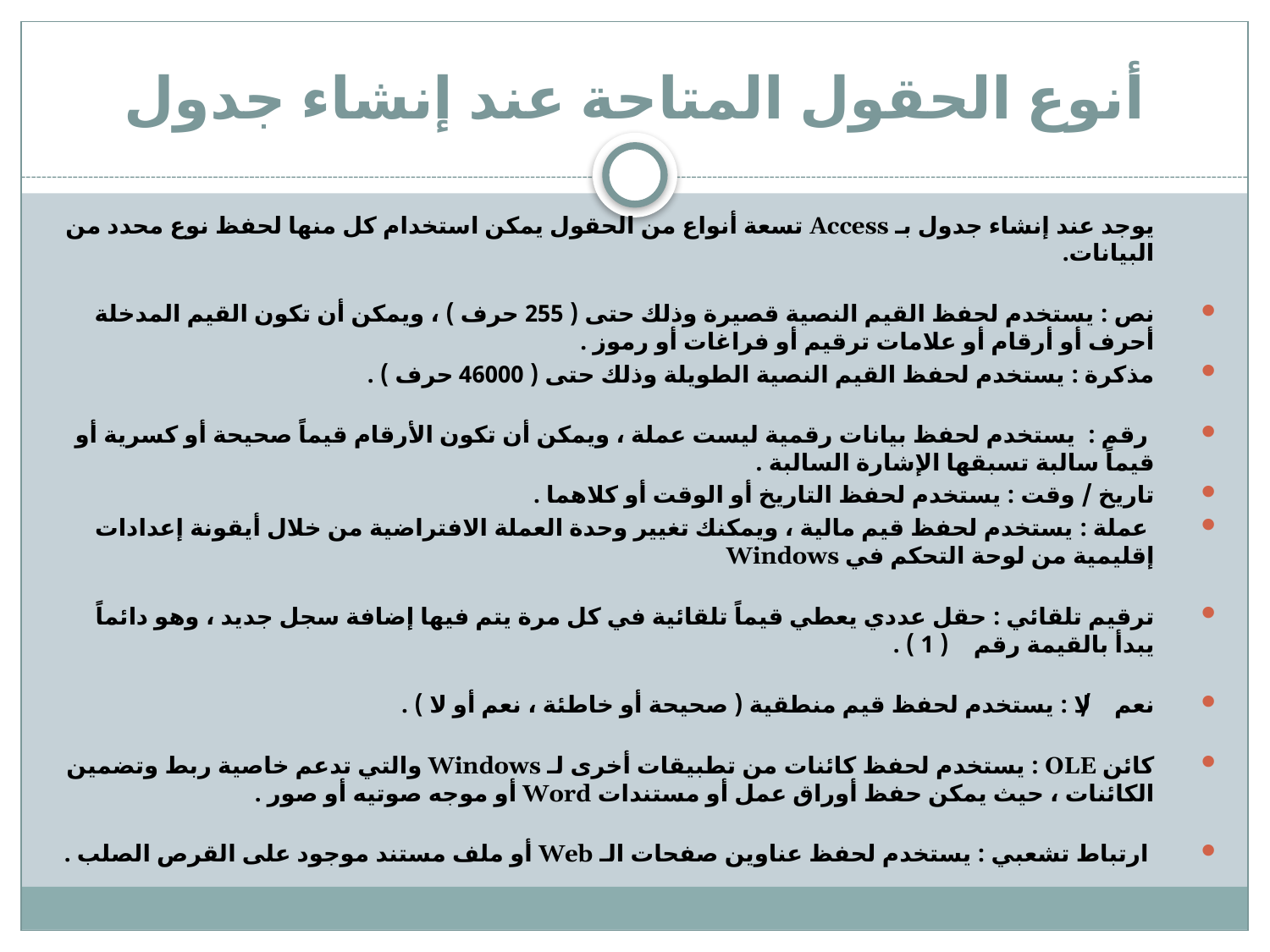

# أنوع الحقول المتاحة عند إنشاء جدول
يوجد عند إنشاء جدول بـ Access تسعة أنواع من الحقول يمكن استخدام كل منها لحفظ نوع محدد من البيانات.
نص : يستخدم لحفظ القيم النصية قصيرة وذلك حتى ( 255 حرف ) ، ويمكن أن تكون القيم المدخلة أحرف أو أرقام أو علامات ترقيم أو فراغات أو رموز .
مذكرة : يستخدم لحفظ القيم النصية الطويلة وذلك حتى ( 46000 حرف ) .
 رقم :  يستخدم لحفظ بيانات رقمية ليست عملة ، ويمكن أن تكون الأرقام قيماً صحيحة أو كسرية أو قيماً سالبة تسبقها الإشارة السالبة .
تاريخ / وقت : يستخدم لحفظ التاريخ أو الوقت أو كلاهما .
 عملة : يستخدم لحفظ قيم مالية ، ويمكنك تغيير وحدة العملة الافتراضية من خلال أيقونة إعدادات إقليمية من لوحة التحكم في Windows
ترقيم تلقائي : حقل عددي يعطي قيماً تلقائية في كل مرة يتم فيها إضافة سجل جديد ، وهو دائماً يبدأ بالقيمة رقم    ( 1 ) .
نعم / لا : يستخدم لحفظ قيم منطقية ( صحيحة أو خاطئة ، نعم أو لا ) .
كائن OLE : يستخدم لحفظ كائنات من تطبيقات أخرى لـ Windows والتي تدعم خاصية ربط وتضمين الكائنات ، حيث يمكن حفظ أوراق عمل أو مستندات Word أو موجه صوتيه أو صور .
 ارتباط تشعبي : يستخدم لحفظ عناوين صفحات الـ Web أو ملف مستند موجود على القرص الصلب .